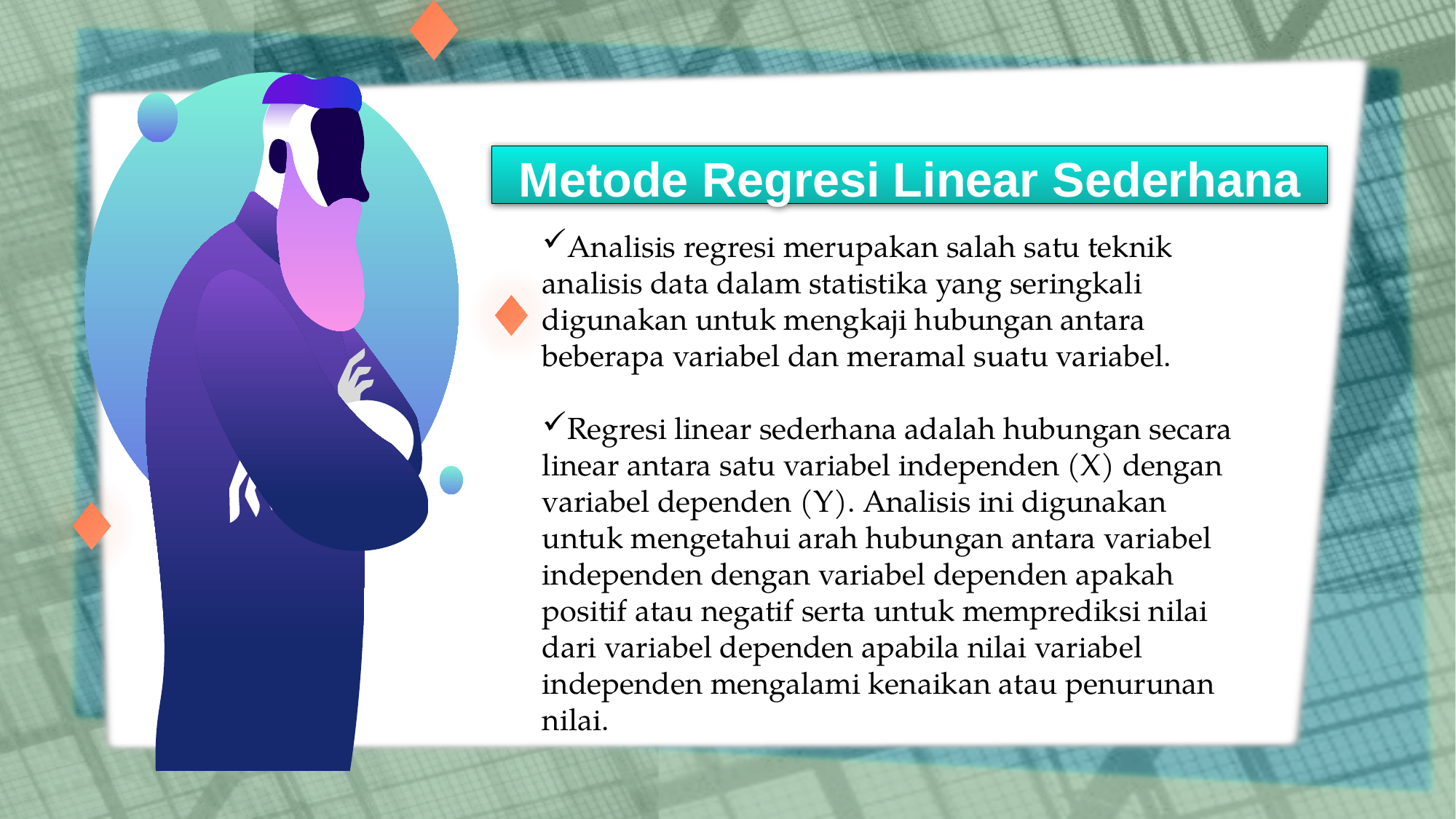

Metode Regresi Linear Sederhana
Analisis regresi merupakan salah satu teknik analisis data dalam statistika yang seringkali digunakan untuk mengkaji hubungan antara beberapa variabel dan meramal suatu variabel.

Regresi linear sederhana adalah hubungan secara linear antara satu variabel independen (X) dengan variabel dependen (Y). Analisis ini digunakan untuk mengetahui arah hubungan antara variabel independen dengan variabel dependen apakah positif atau negatif serta untuk memprediksi nilai dari variabel dependen apabila nilai variabel independen mengalami kenaikan atau penurunan nilai.